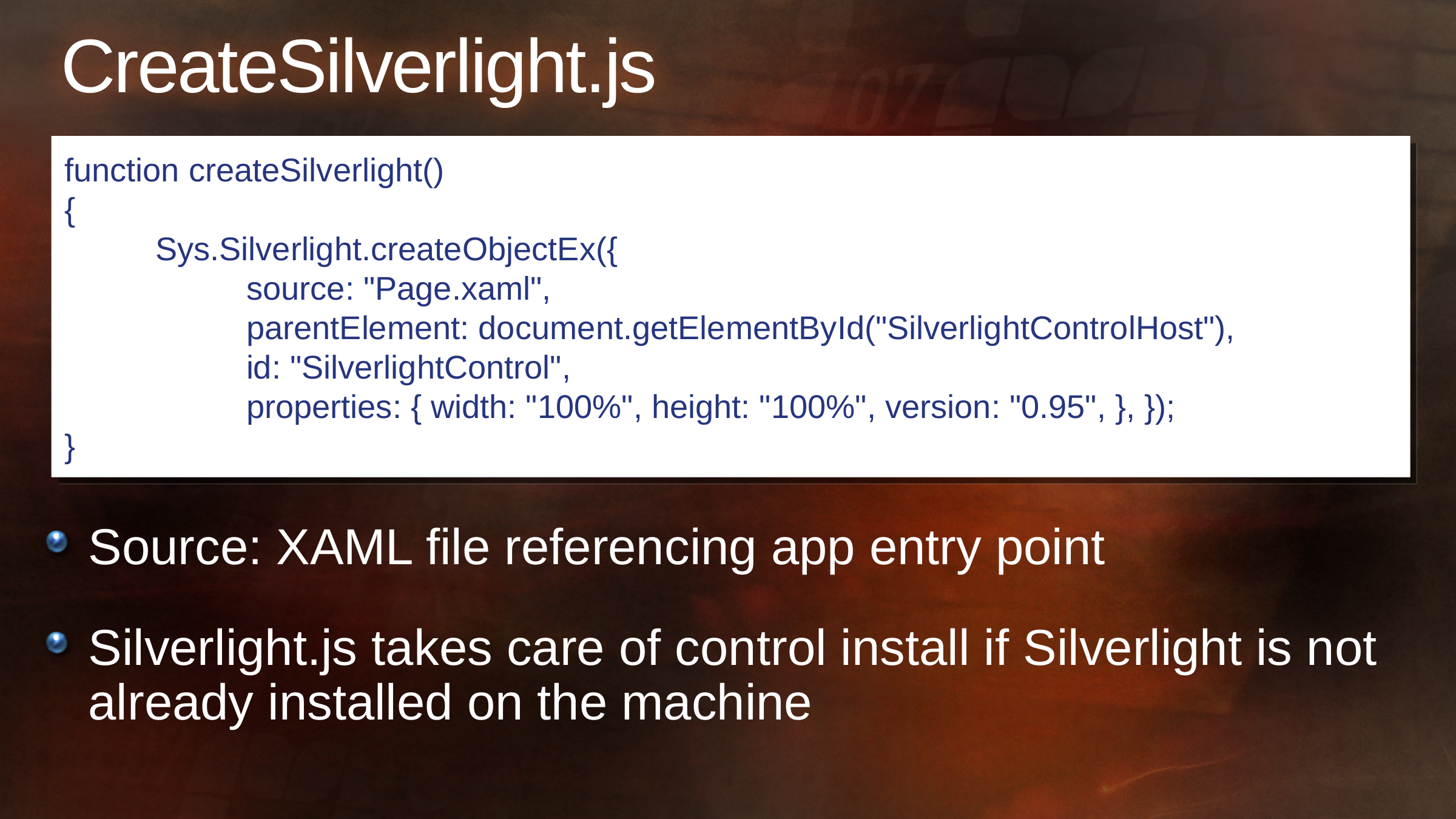

# CreateSilverlight.js
function createSilverlight()
{
	Sys.Silverlight.createObjectEx({
		source: "Page.xaml",
		parentElement: document.getElementById("SilverlightControlHost"),
		id: "SilverlightControl",
		properties: { width: "100%", height: "100%", version: "0.95", }, });
}
Source: XAML file referencing app entry point

Silverlight.js takes care of control install if Silverlight is not already installed on the machine